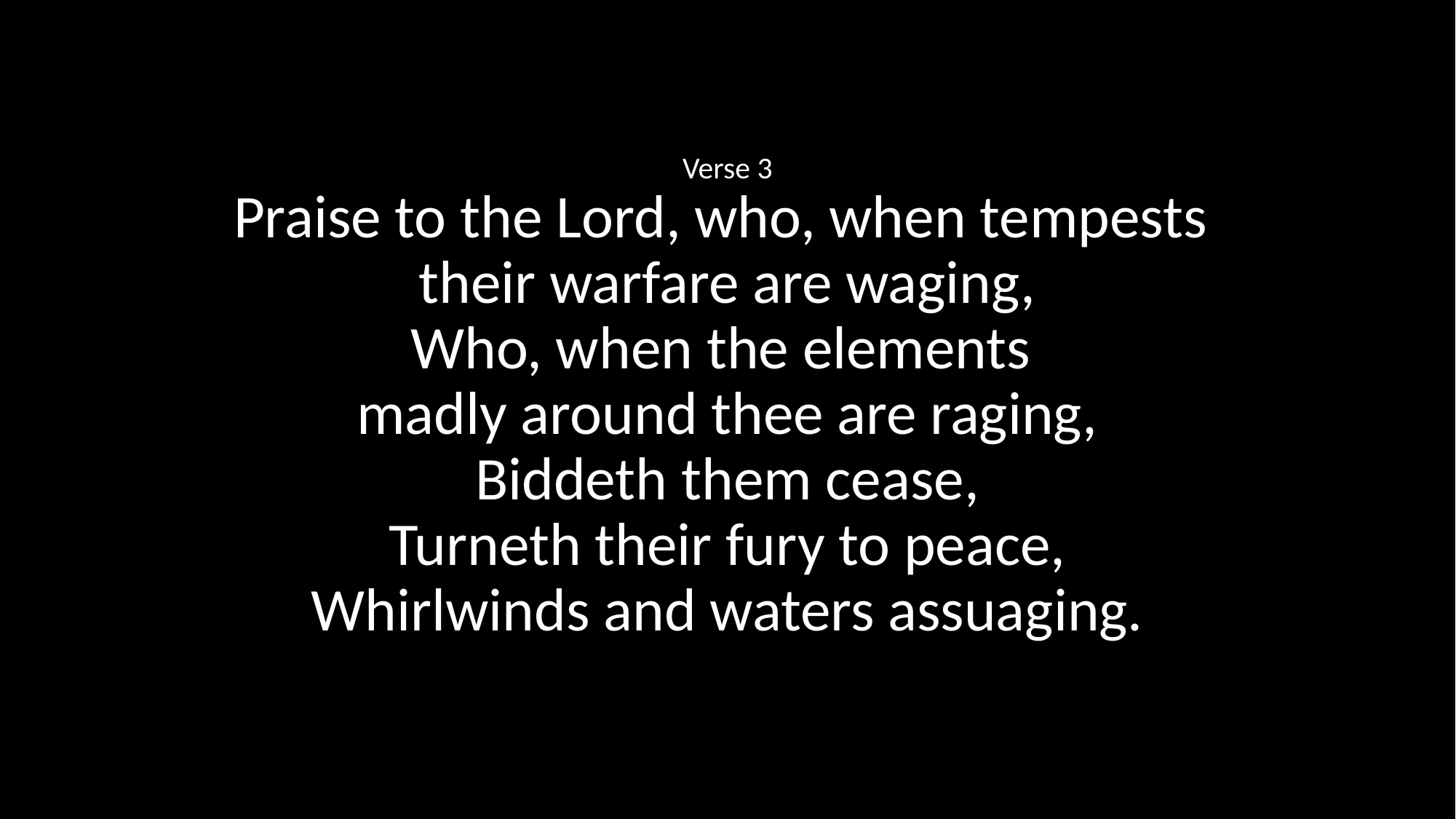

Verse 3
Praise to the Lord, who, when tempests
their warfare are waging,
Who, when the elements
madly around thee are raging,
Biddeth them cease,
Turneth their fury to peace,
Whirlwinds and waters assuaging.